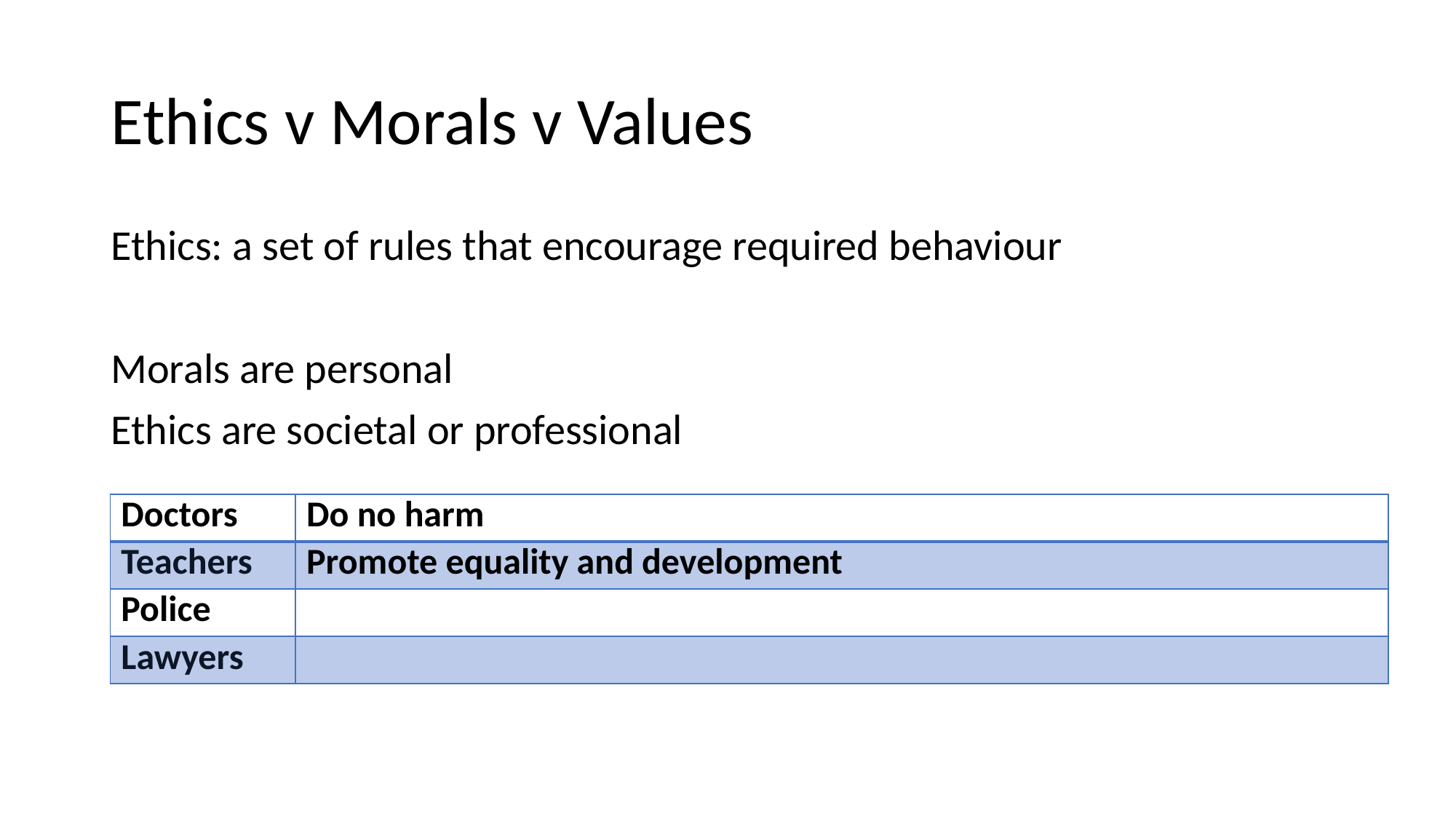

# Ethics v Morals v Values
Ethics: a set of rules that encourage required behaviour

Morals are personal
Ethics are societal or professional

| Doctors |  |
| --- | --- |
| Teachers |  |
| Police |  |
| Lawyers |  |
|  | Do no harm |
| --- | --- |
|  | Promote equality and development |
|  |  |
|  |  |